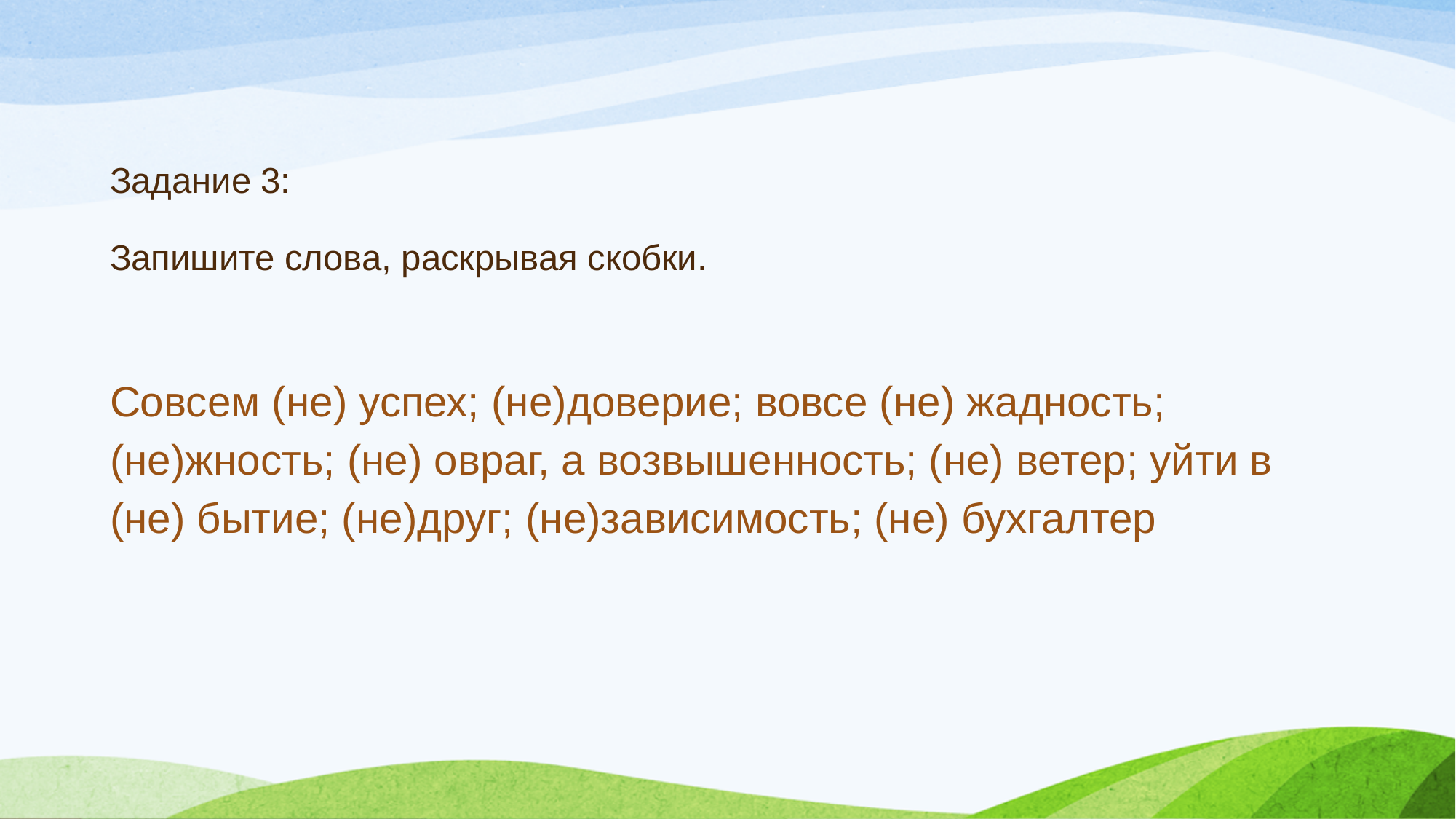

# Задание 3: Запишите слова, раскрывая скобки.
Совсем (не) успех; (не)доверие; вовсе (не) жадность; (не)жность; (не) овраг, а возвышенность; (не) ветер; уйти в (не) бытие; (не)друг; (не)зависимость; (не) бухгалтер